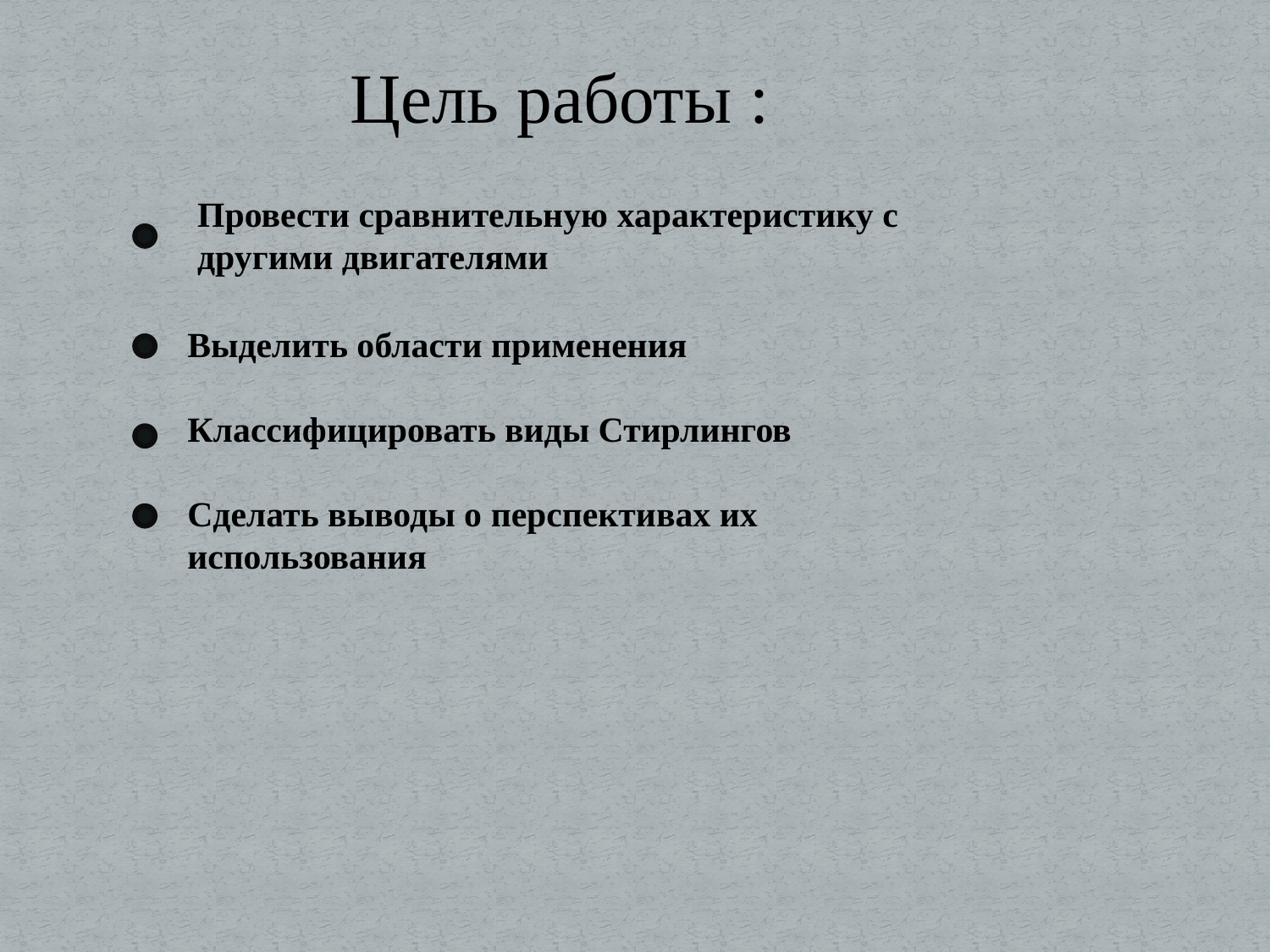

Цель работы :
Провести сравнительную характеристику с другими двигателями

Выделить области применения

Классифицировать виды Стирлингов

Сделать выводы о перспективах их использования